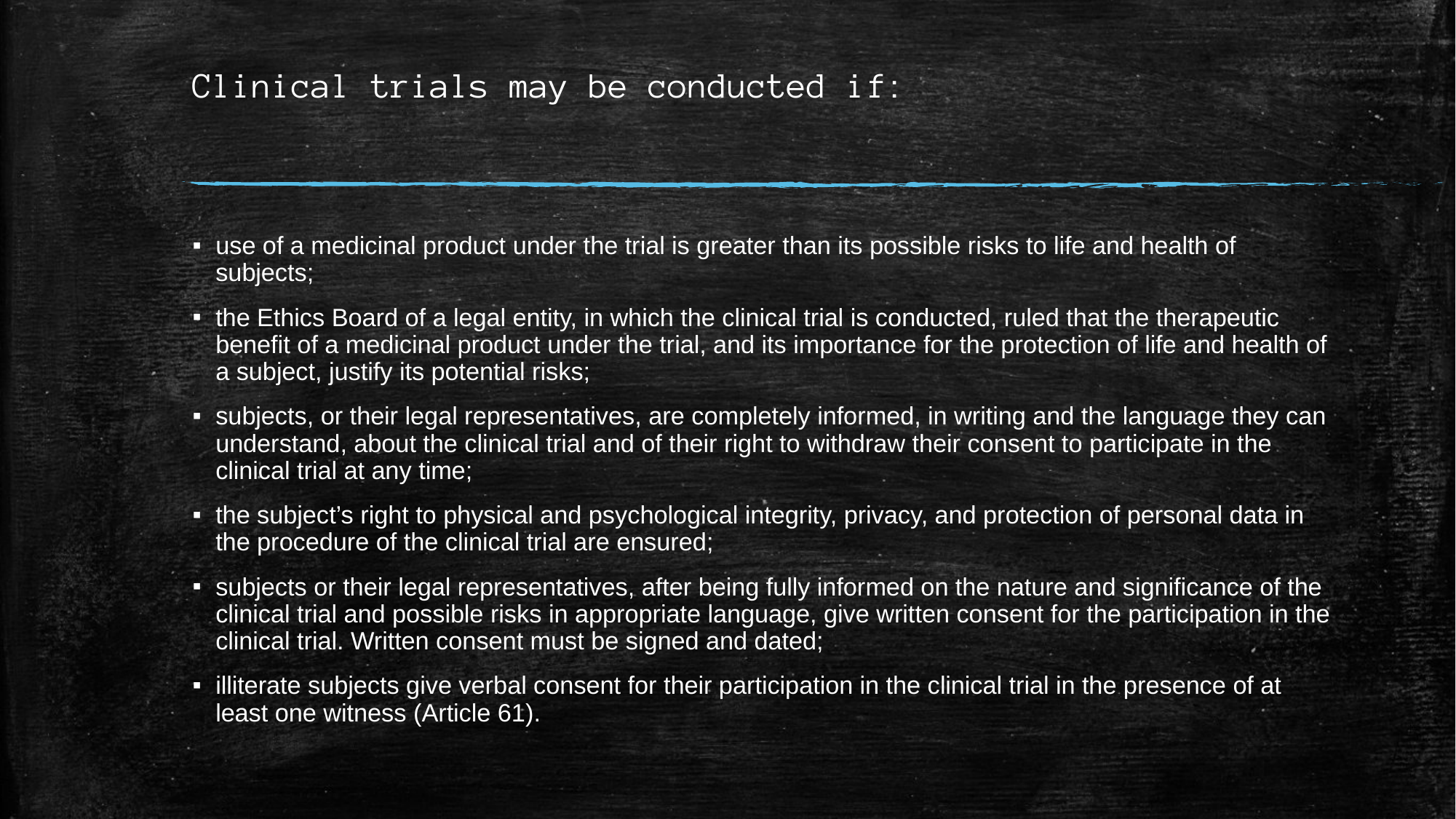

# Clinical trials may be conducted if:
use of a medicinal product under the trial is greater than its possible risks to life and health of subjects;
the Ethics Board of a legal entity, in which the clinical trial is conducted, ruled that the therapeutic beneﬁt of a medicinal product under the trial, and its importance for the protection of life and health of a subject, justify its potential risks;
subjects, or their legal representatives, are completely informed, in writing and the language they can understand, about the clinical trial and of their right to withdraw their consent to participate in the clinical trial at any time;
the subject’s right to physical and psychological integrity, privacy, and protection of personal data in the procedure of the clinical trial are ensured;
subjects or their legal representatives, after being fully informed on the nature and signiﬁcance of the clinical trial and possible risks in appropriate language, give written consent for the participation in the clinical trial. Written consent must be signed and dated;
illiterate subjects give verbal consent for their participation in the clinical trial in the presence of at least one witness (Article 61).